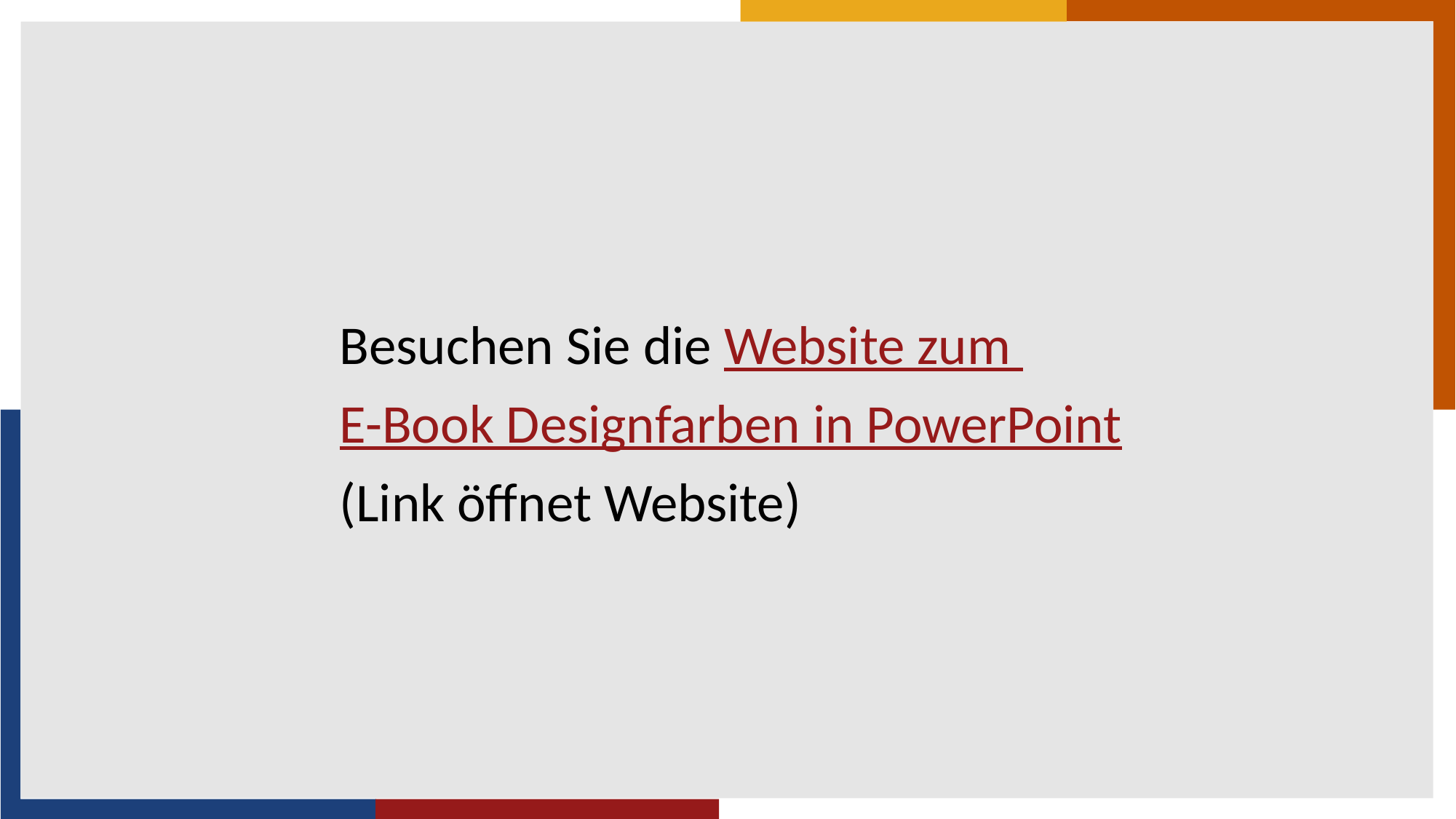

# Folie mit einer Verlinkung ins Internet
Besuchen Sie die Website zum
E-Book Designfarben in PowerPoint (Link öffnet Website)